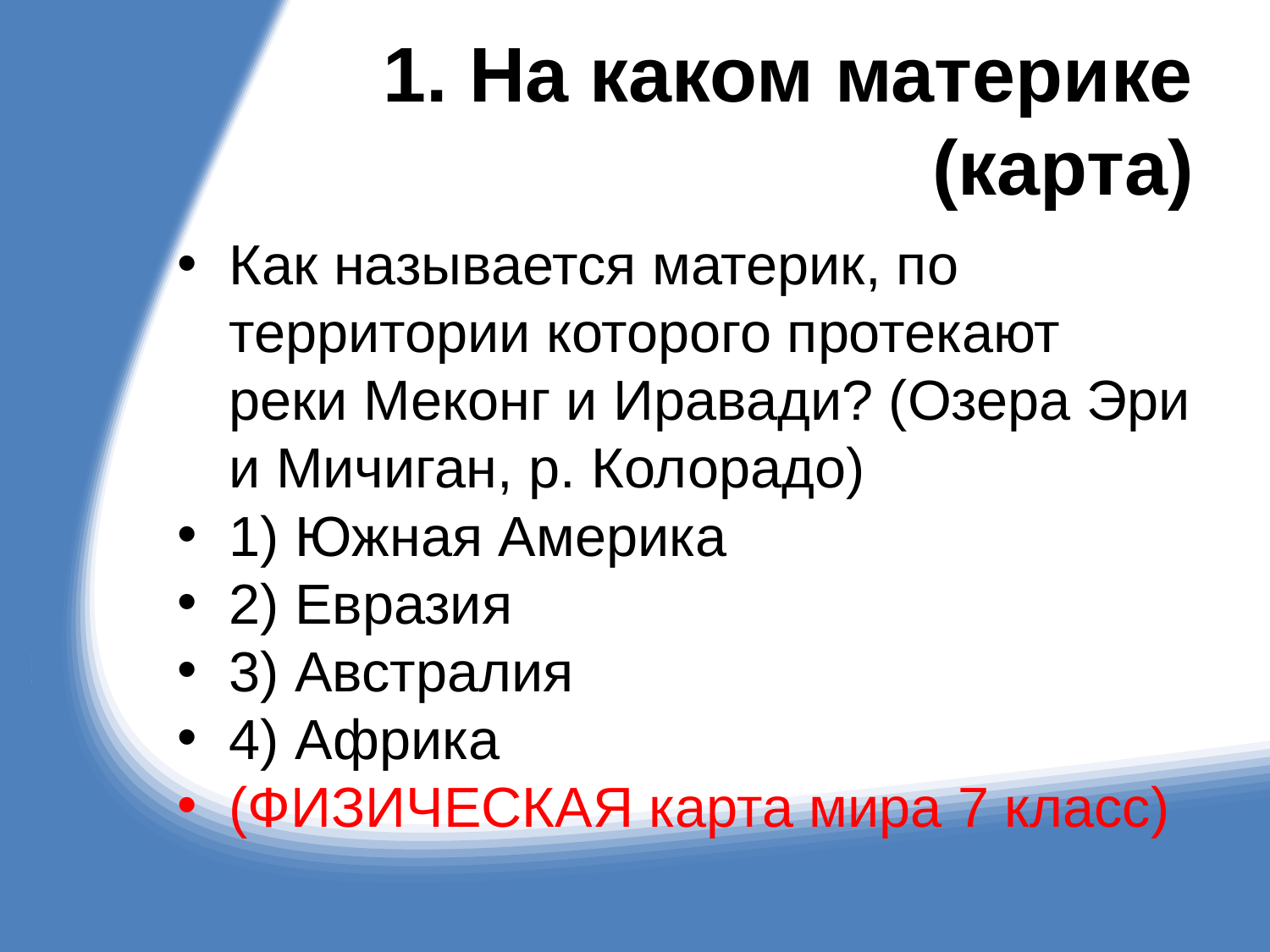

# 1. На каком материке (карта)
Как называется материк, по территории которого протекают реки Меконг и Иравади? (Озера Эри и Мичиган, р. Колорадо)
1) Южная Америка
2) Евразия
3) Австралия
4) Африка
(ФИЗИЧЕСКАЯ карта мира 7 класс)